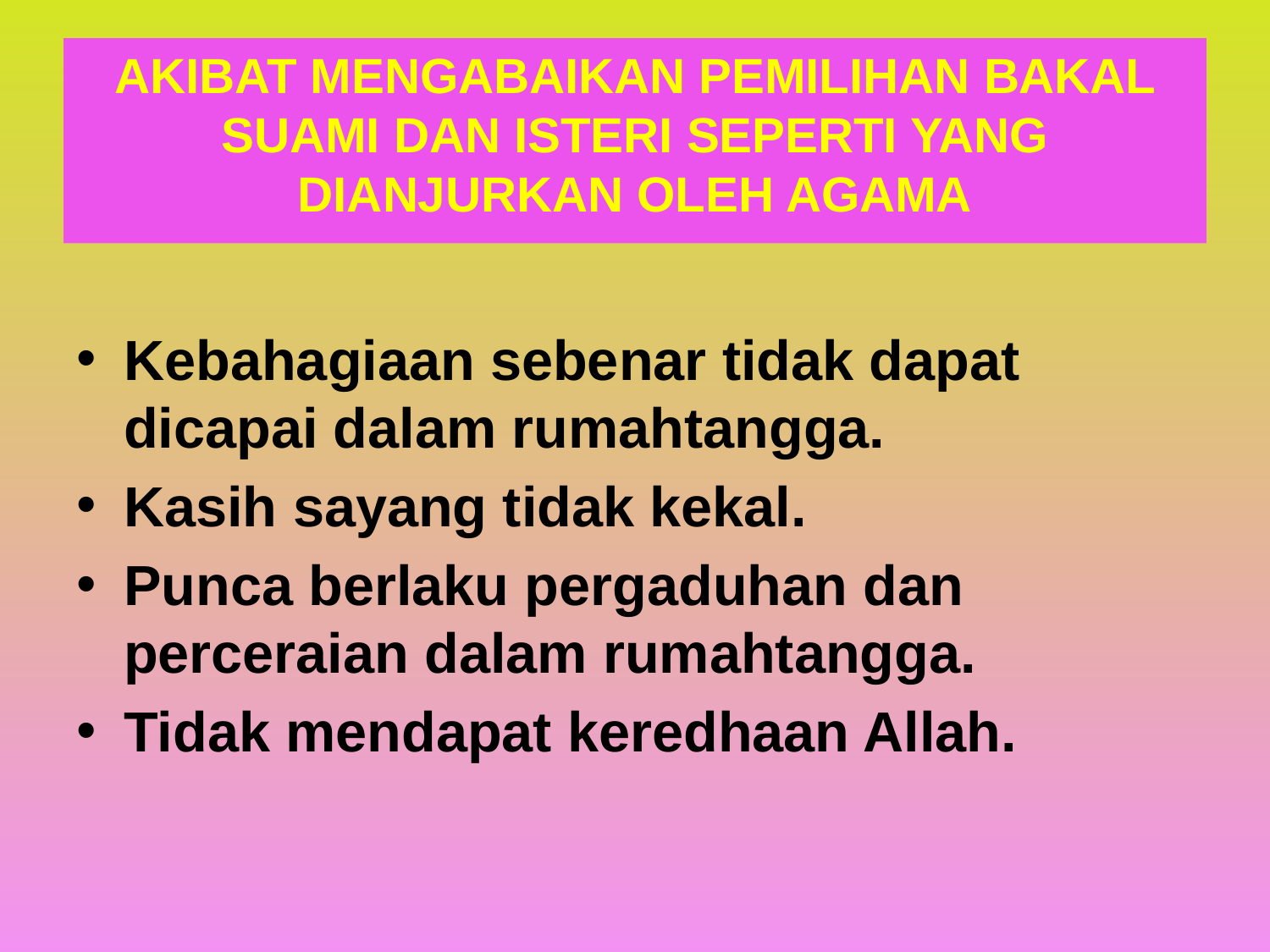

# AKIBAT MENGABAIKAN PEMILIHAN BAKAL SUAMI DAN ISTERI SEPERTI YANG DIANJURKAN OLEH AGAMA
Kebahagiaan sebenar tidak dapat dicapai dalam rumahtangga.
Kasih sayang tidak kekal.
Punca berlaku pergaduhan dan perceraian dalam rumahtangga.
Tidak mendapat keredhaan Allah.